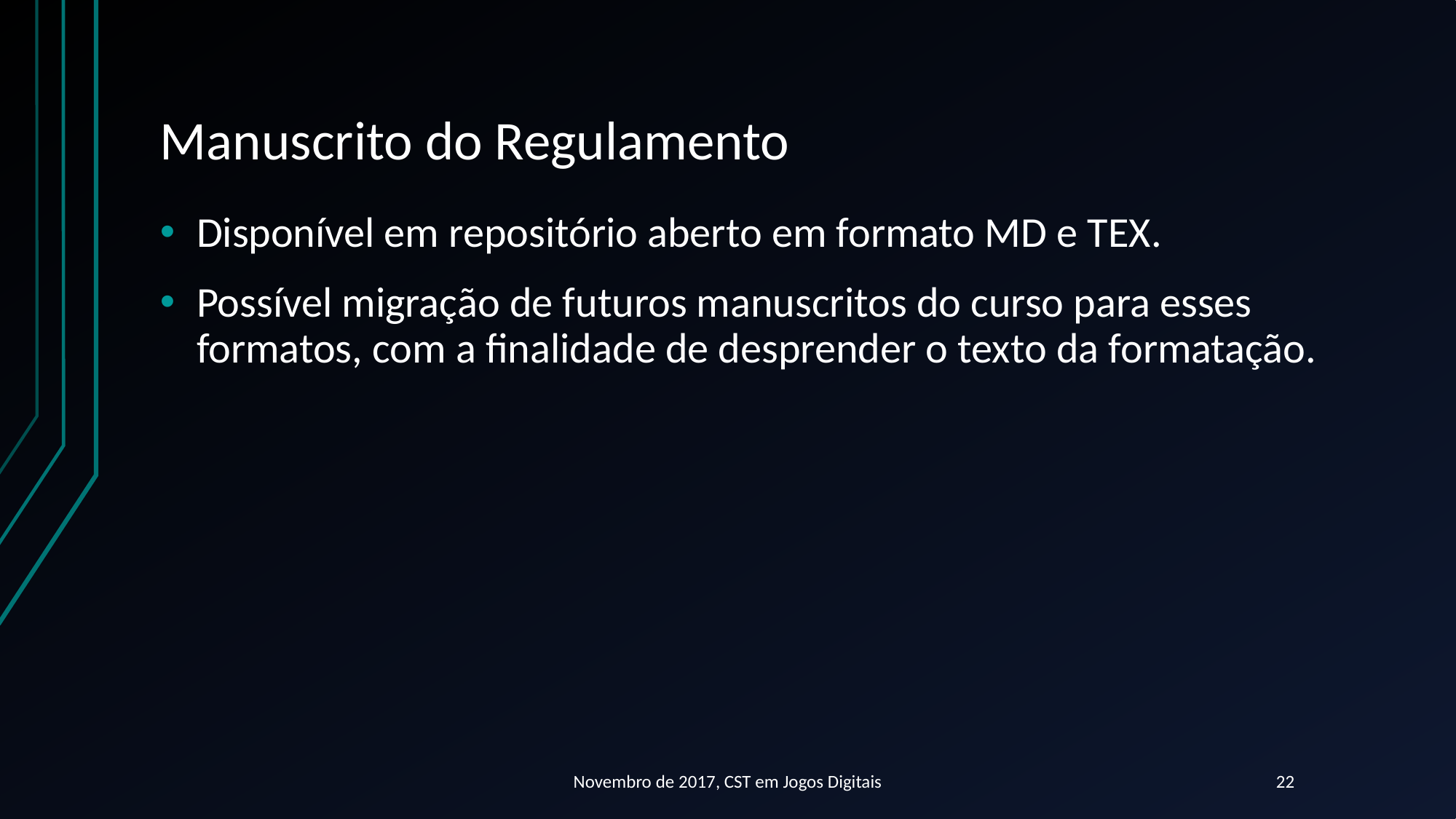

# Manuscrito do Regulamento
Disponível em repositório aberto em formato MD e TEX.
Possível migração de futuros manuscritos do curso para esses formatos, com a finalidade de desprender o texto da formatação.
Novembro de 2017, CST em Jogos Digitais
22